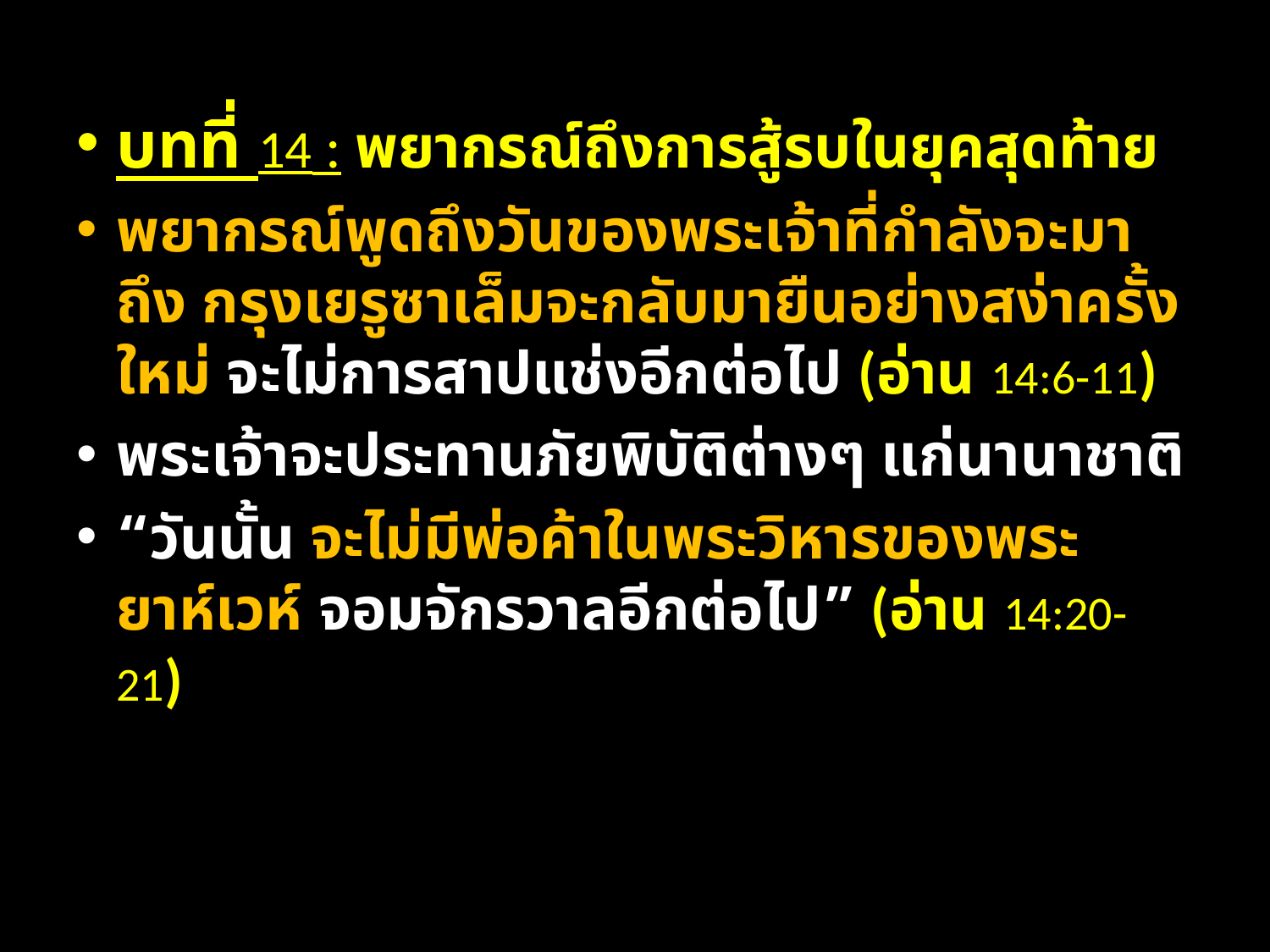

บทที่ 14 : พยากรณ์ถึงการสู้รบในยุคสุดท้าย
พยากรณ์พูดถึงวันของพระเจ้าที่กำลังจะมาถึง กรุงเยรูซาเล็มจะกลับมายืนอย่างสง่าครั้งใหม่ จะไม่การสาปแช่งอีกต่อไป (อ่าน 14:6-11)
พระเจ้าจะประทานภัยพิบัติต่างๆ แก่นานาชาติ
“วันนั้น จะไม่มีพ่อค้าในพระวิหารของพระยาห์เวห์ จอมจักรวาลอีกต่อไป” (อ่าน 14:20-21)